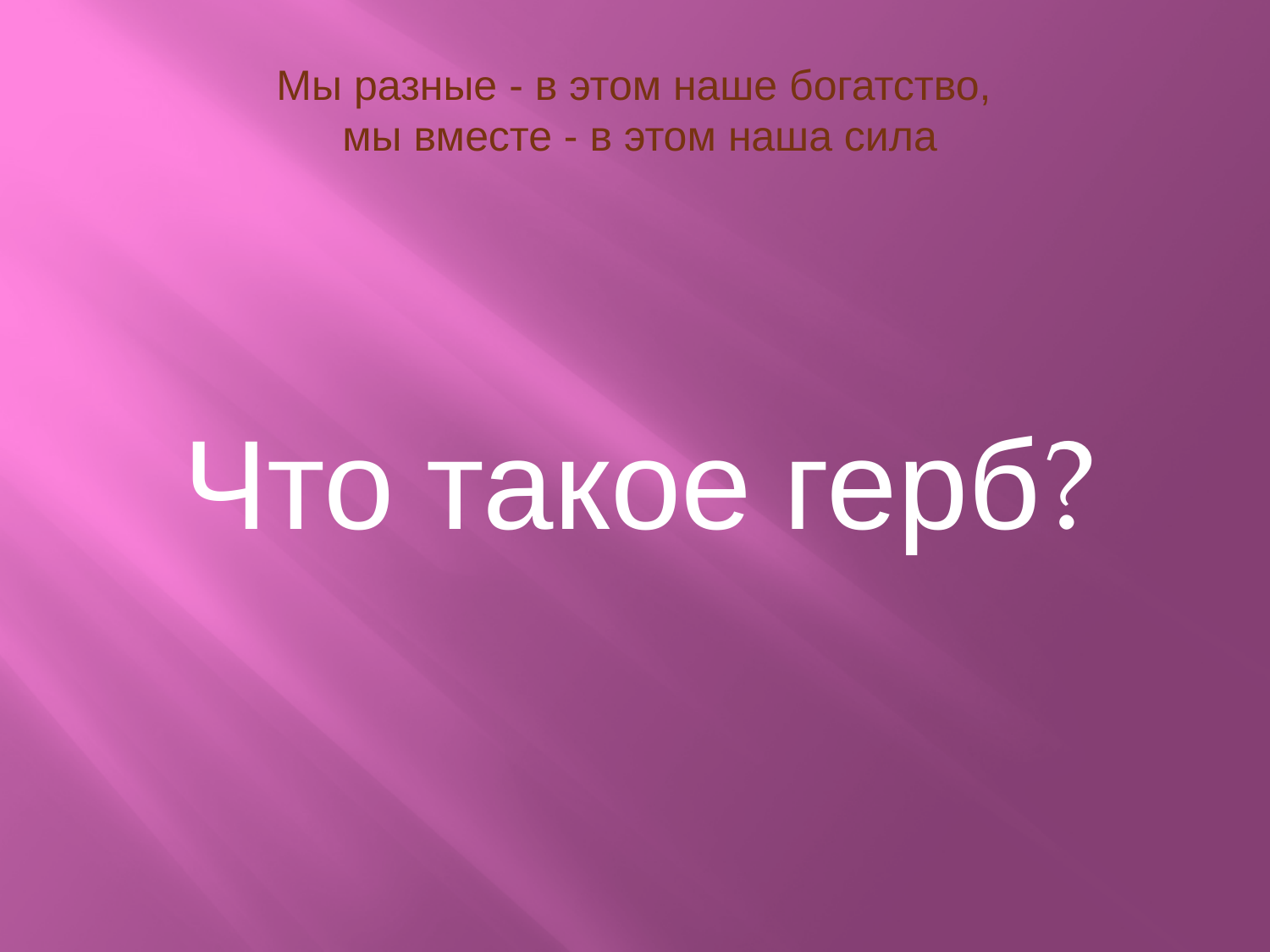

# Мы разные - в этом наше богатство, мы вместе - в этом наша сила

Что такое герб?